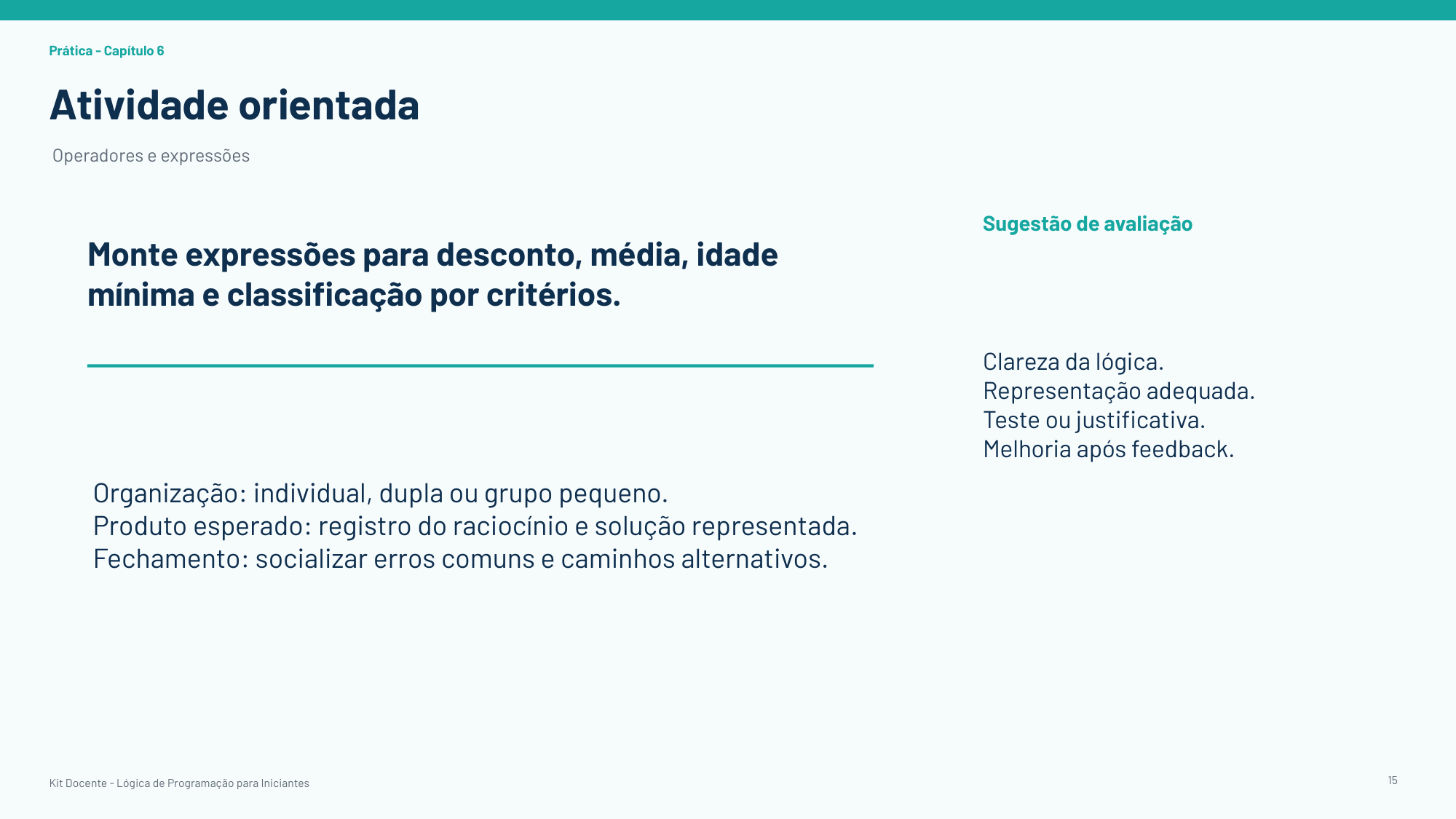

Prática - Capítulo 6
Atividade orientada
Operadores e expressões
Sugestão de avaliação
Monte expressões para desconto, média, idade mínima e classificação por critérios.
Clareza da lógica.
Representação adequada.
Teste ou justificativa.
Melhoria após feedback.

Organização: individual, dupla ou grupo pequeno.
Produto esperado: registro do raciocínio e solução representada.
Fechamento: socializar erros comuns e caminhos alternativos.
15
Kit Docente - Lógica de Programação para Iniciantes